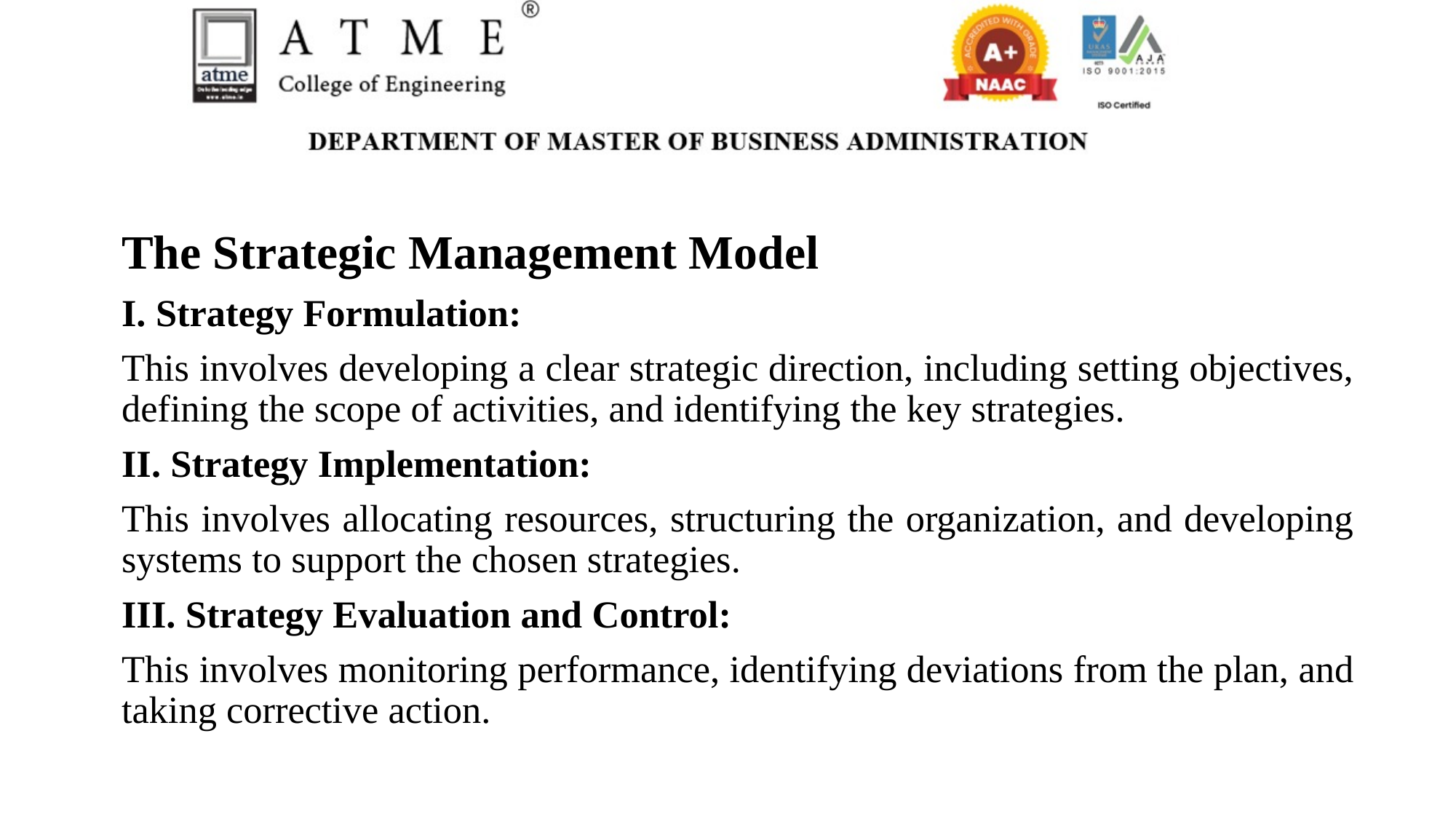

The Strategic Management Model
I. Strategy Formulation:
This involves developing a clear strategic direction, including setting objectives, defining the scope of activities, and identifying the key strategies.
II. Strategy Implementation:
This involves allocating resources, structuring the organization, and developing systems to support the chosen strategies.
III. Strategy Evaluation and Control:
This involves monitoring performance, identifying deviations from the plan, and taking corrective action.